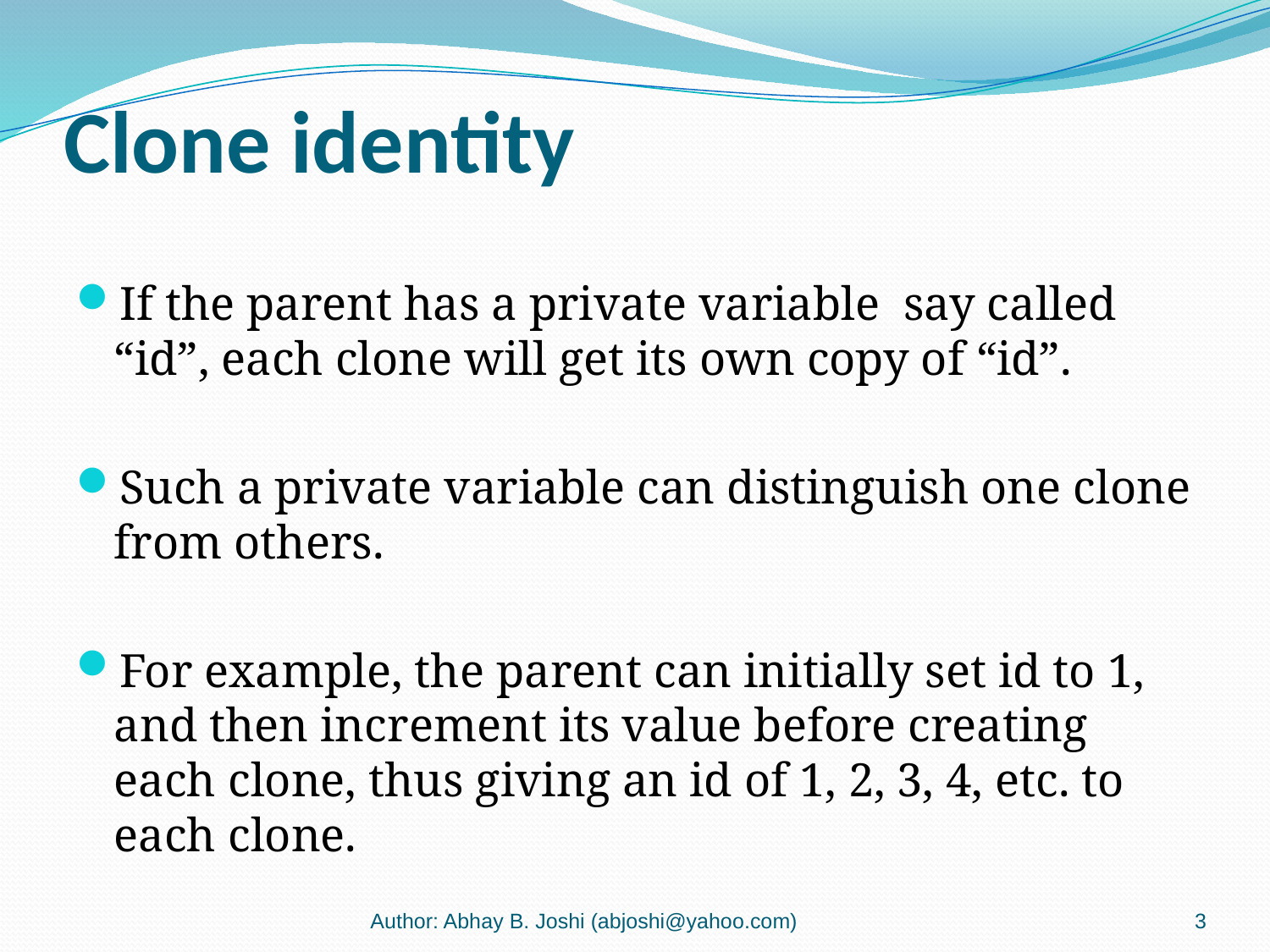

# Clone identity
If the parent has a private variable  say called “id”, each clone will get its own copy of “id”.

Such a private variable can distinguish one clone from others.

For example, the parent can initially set id to 1, and then increment its value before creating each clone, thus giving an id of 1, 2, 3, 4, etc. to each clone.
Author: Abhay B. Joshi (abjoshi@yahoo.com)
3